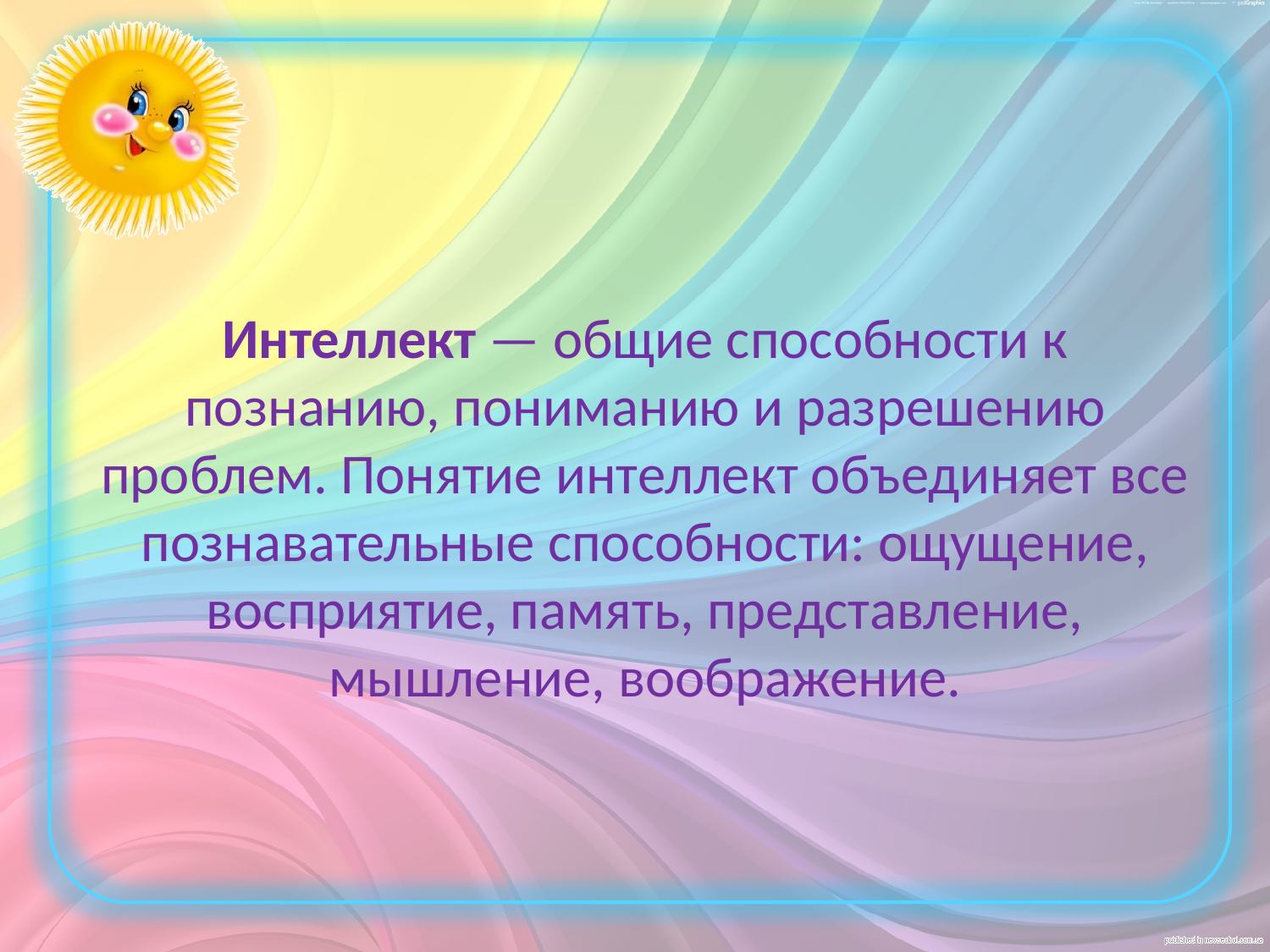

Интеллект — общие способности к познанию, пониманию и разрешению проблем. Понятие интеллект объединяет все познавательные способности: ощущение, восприятие, память, представление, мышление, воображение.